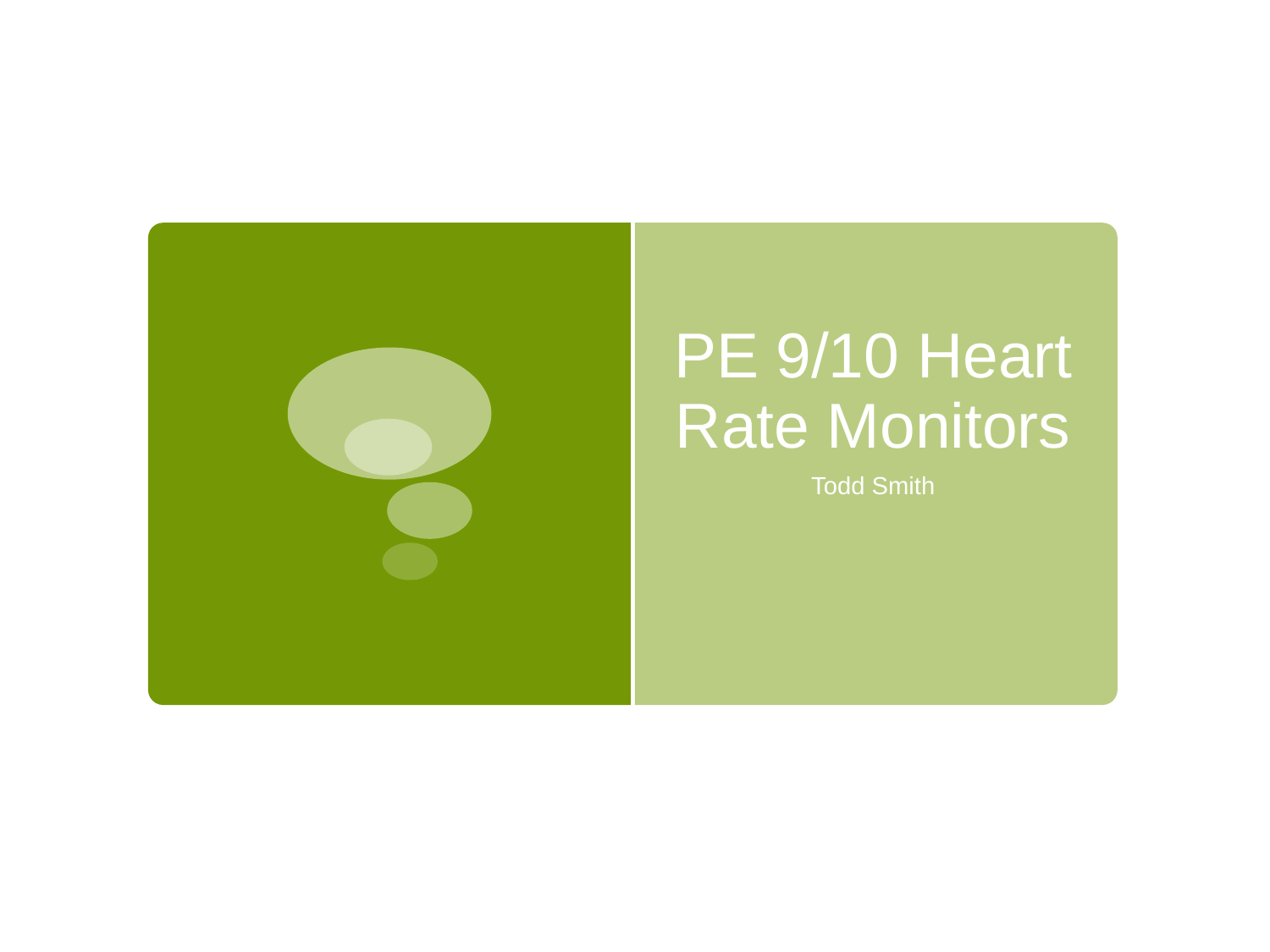

# PE 9/10 Heart Rate Monitors
Todd Smith